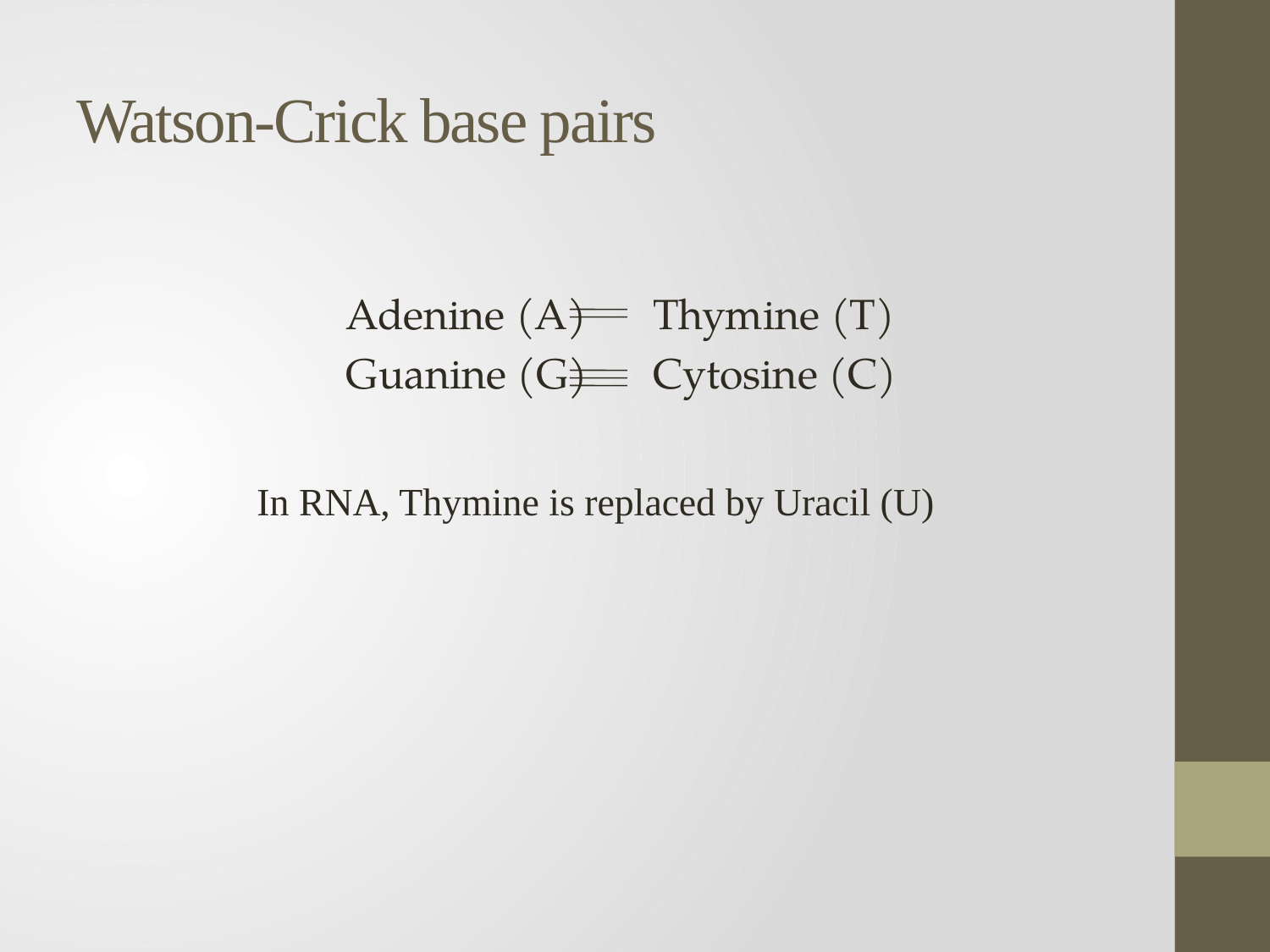

# Watson-Crick base pairs

		Adenine (A)	     Thymine (T)
		Guanine (G) 	     Cytosine (C)

In RNA, Thymine is replaced by Uracil (U)